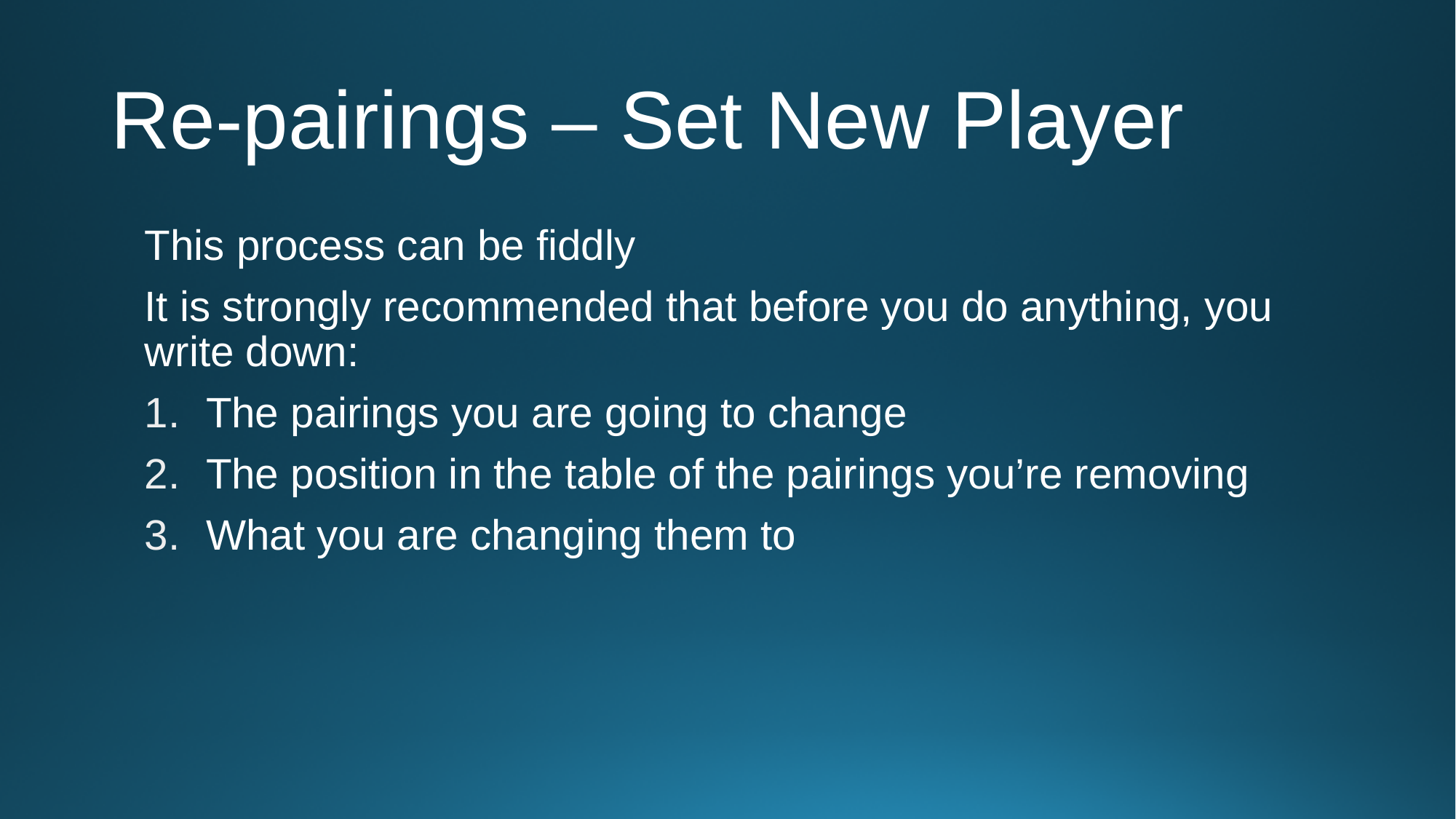

# Re-pairings – Set New Player
This process can be fiddly
It is strongly recommended that before you do anything, you write down:
The pairings you are going to change
The position in the table of the pairings you’re removing
What you are changing them to